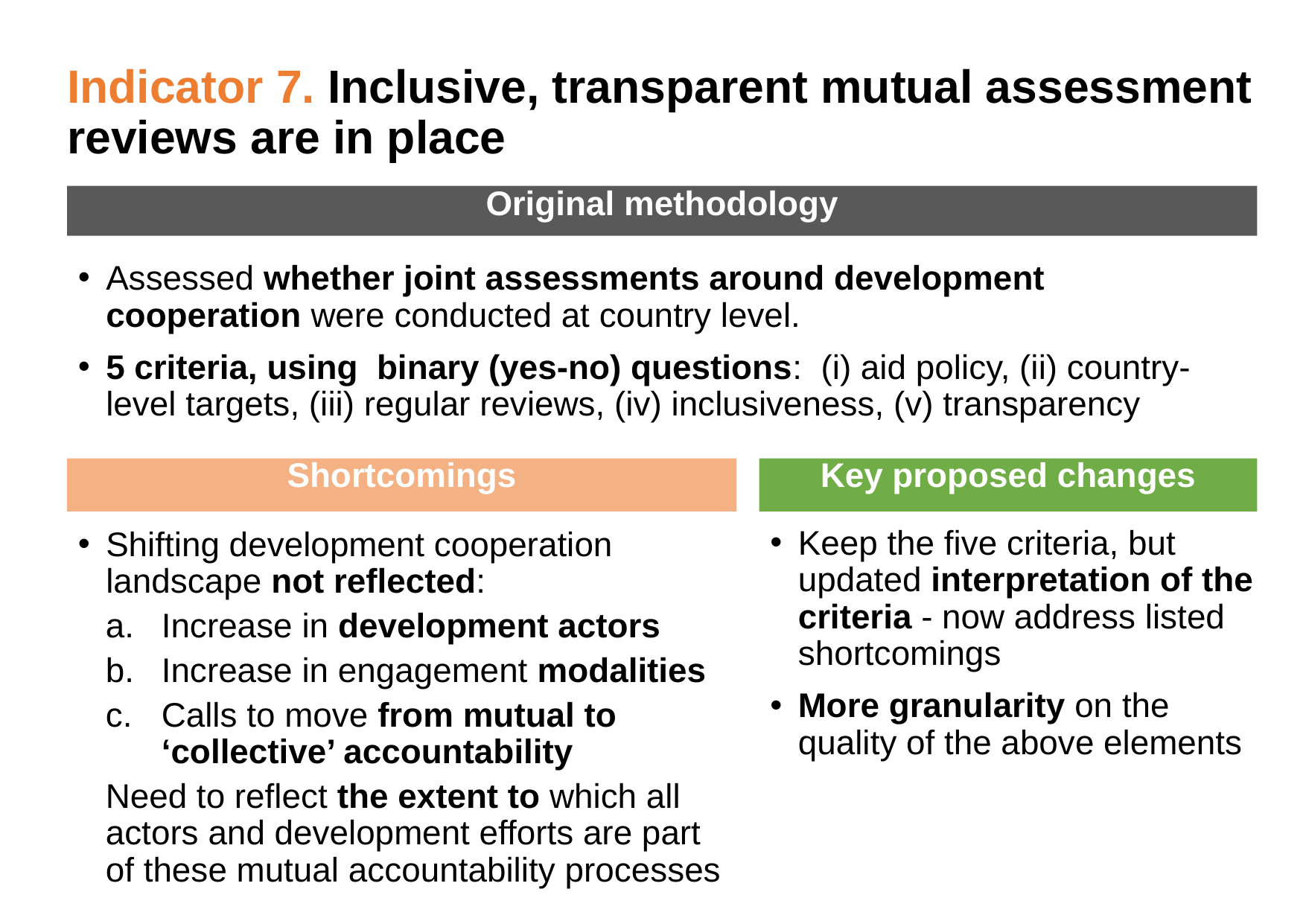

# Indicator 7. Inclusive, transparent mutual assessment reviews are in place
Original methodology
Assessed whether joint assessments around development cooperation were conducted at country level.
5 criteria, using  binary (yes-no) questions:  (i) aid policy, (ii) country-level targets, (iii) regular reviews, (iv) inclusiveness, (v) transparency
Shortcomings
Key proposed changes
Keep the five criteria, but updated interpretation of the criteria - now address listed shortcomings
More granularity on the quality of the above elements

Shifting development cooperation landscape not reflected:
Increase in development actors
Increase in engagement modalities
Calls to move from mutual to ‘collective’ accountability
Need to reflect the extent to which all actors and development efforts are part of these mutual accountability processes